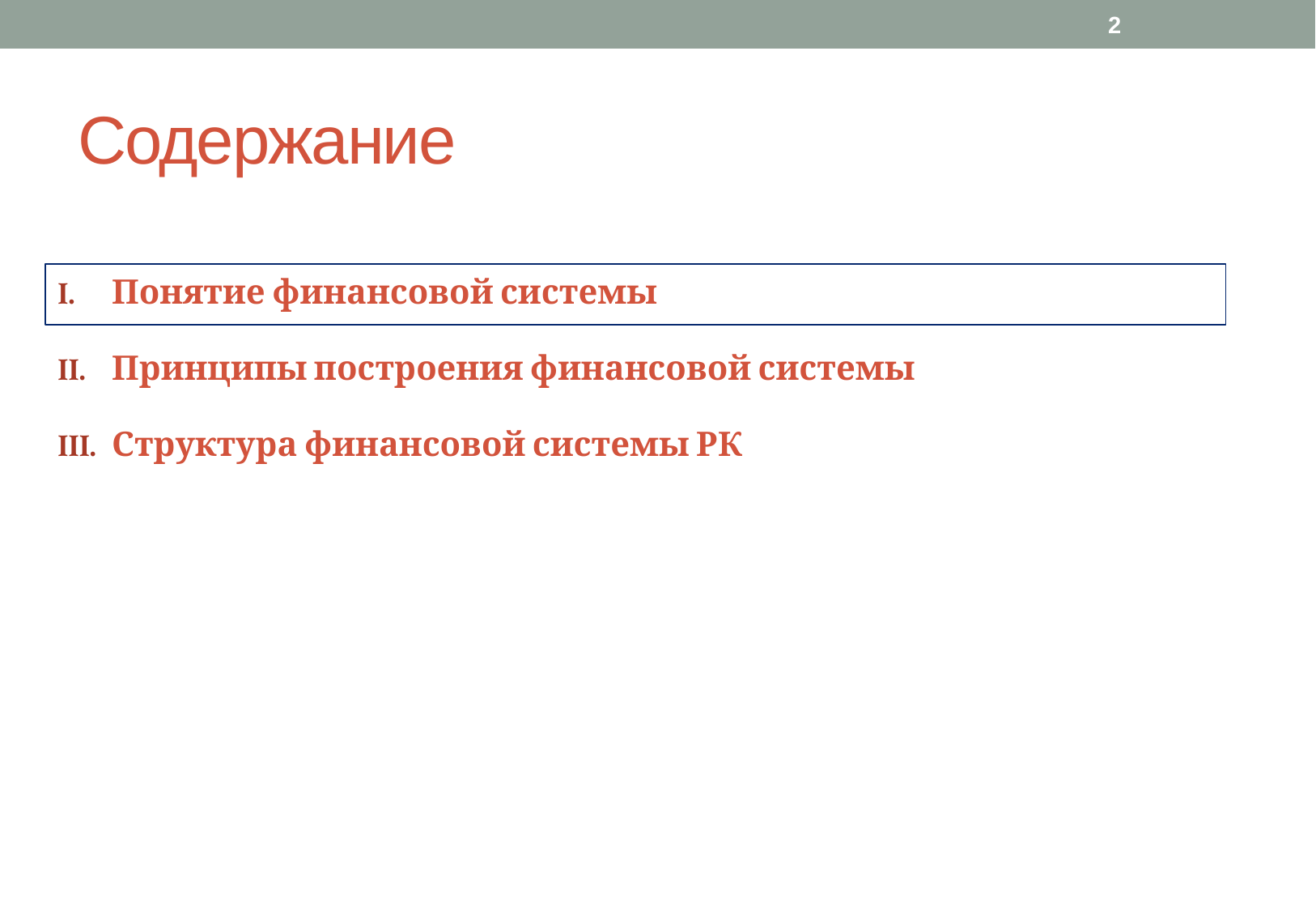

2
# Содержание

Понятие финансовой системы
Принципы построения финансовой системы
Структура финансовой системы РК